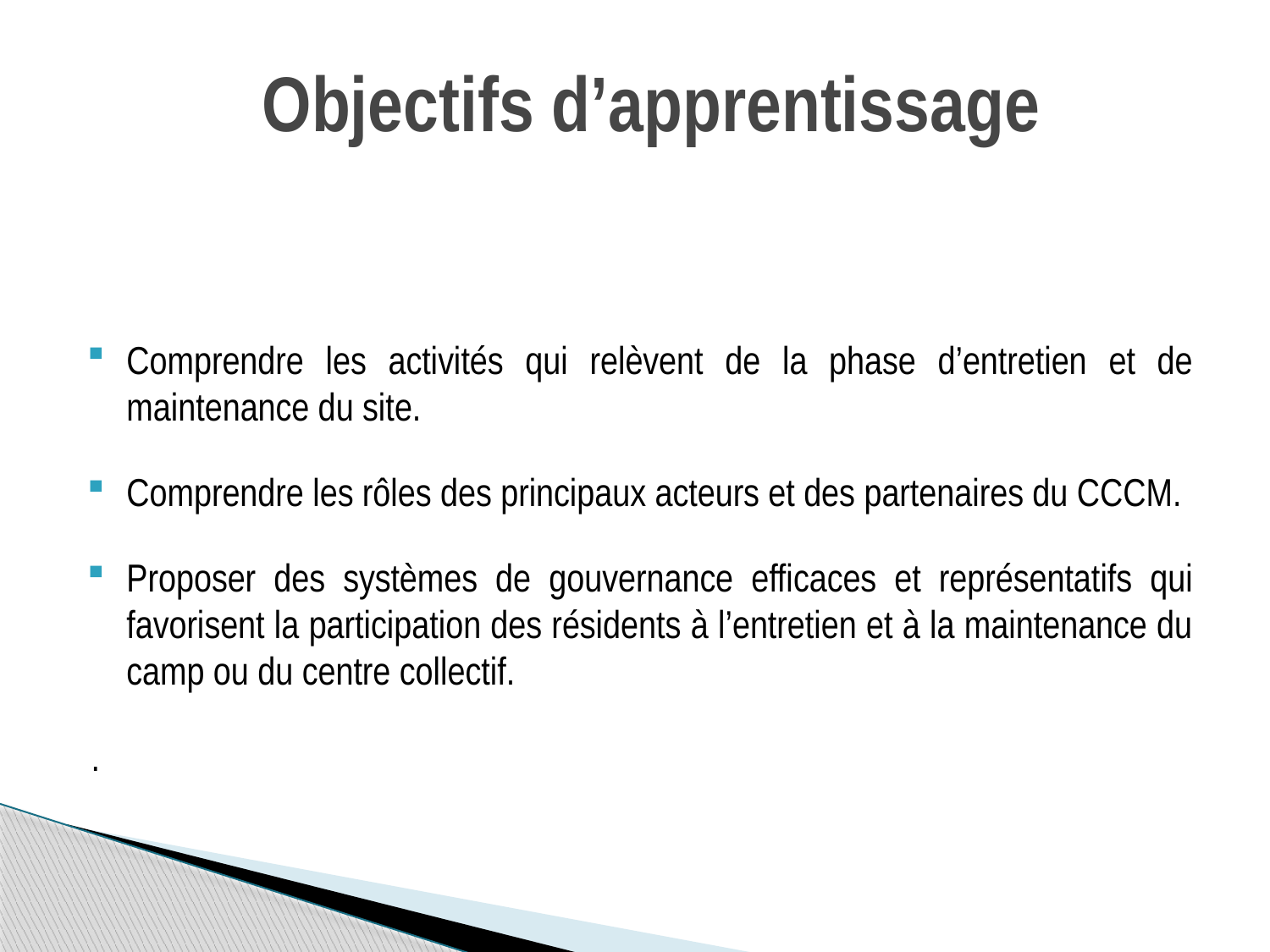

# Objectifs d’apprentissage

Comprendre les activités qui relèvent de la phase d’entretien et de maintenance du site.
Comprendre les rôles des principaux acteurs et des partenaires du CCCM.
Proposer des systèmes de gouvernance efficaces et représentatifs qui favorisent la participation des résidents à l’entretien et à la maintenance du camp ou du centre collectif.
.